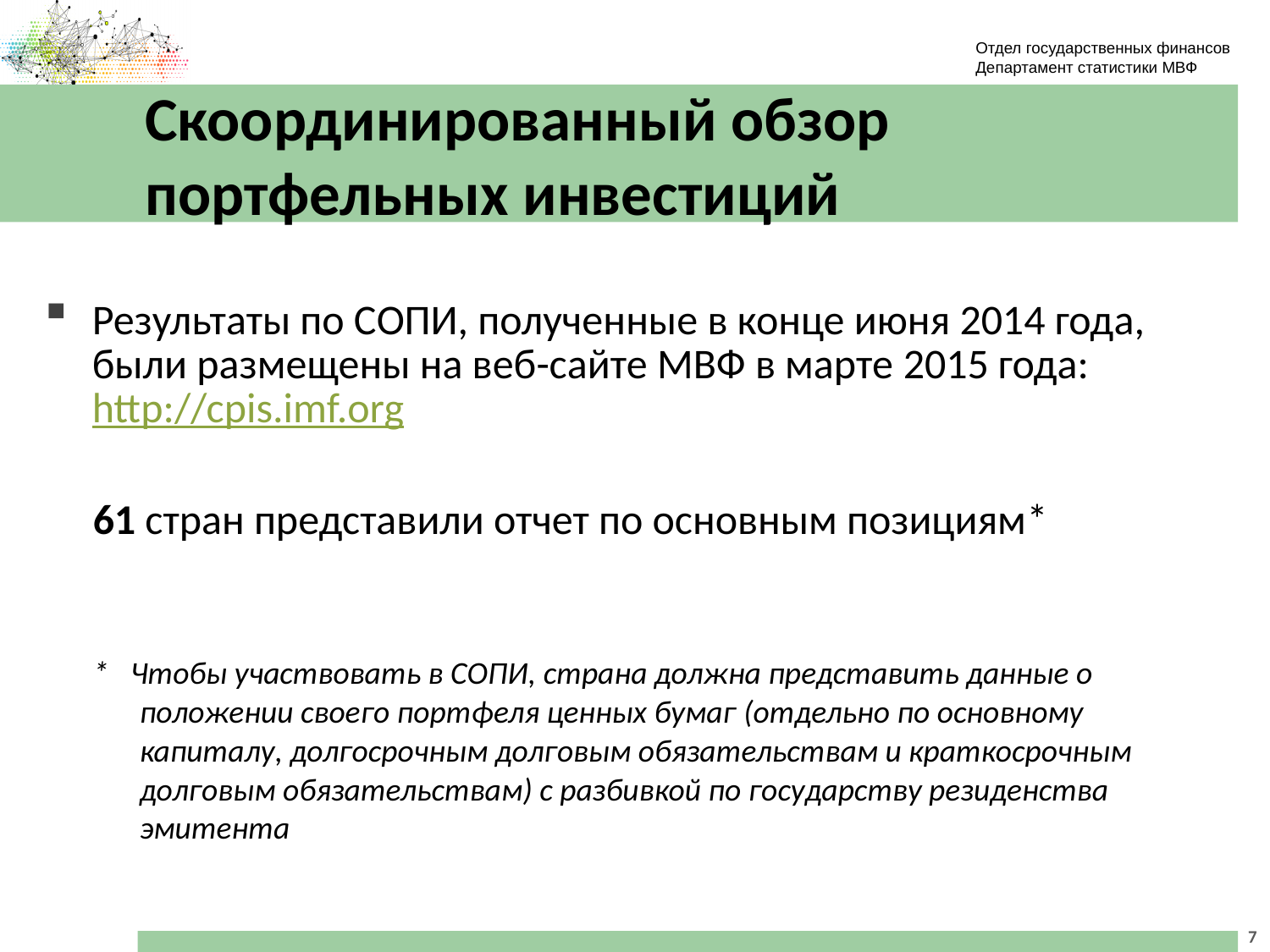

Отдел государственных финансов
Департамент статистики МВФ
# Скоординированный обзор портфельных инвестиций

Результаты по СОПИ, полученные в конце июня 2014 года, были размещены на веб-сайте МВФ в марте 2015 года:  http://cpis.imf.org

61 стран представили отчет по основным позициям*

*   Чтобы участвовать в СОПИ, страна должна представить данные о положении своего портфеля ценных бумаг (отдельно по основному капиталу, долгосрочным долговым обязательствам и краткосрочным долговым обязательствам) с разбивкой по государству резиденства эмитента
7